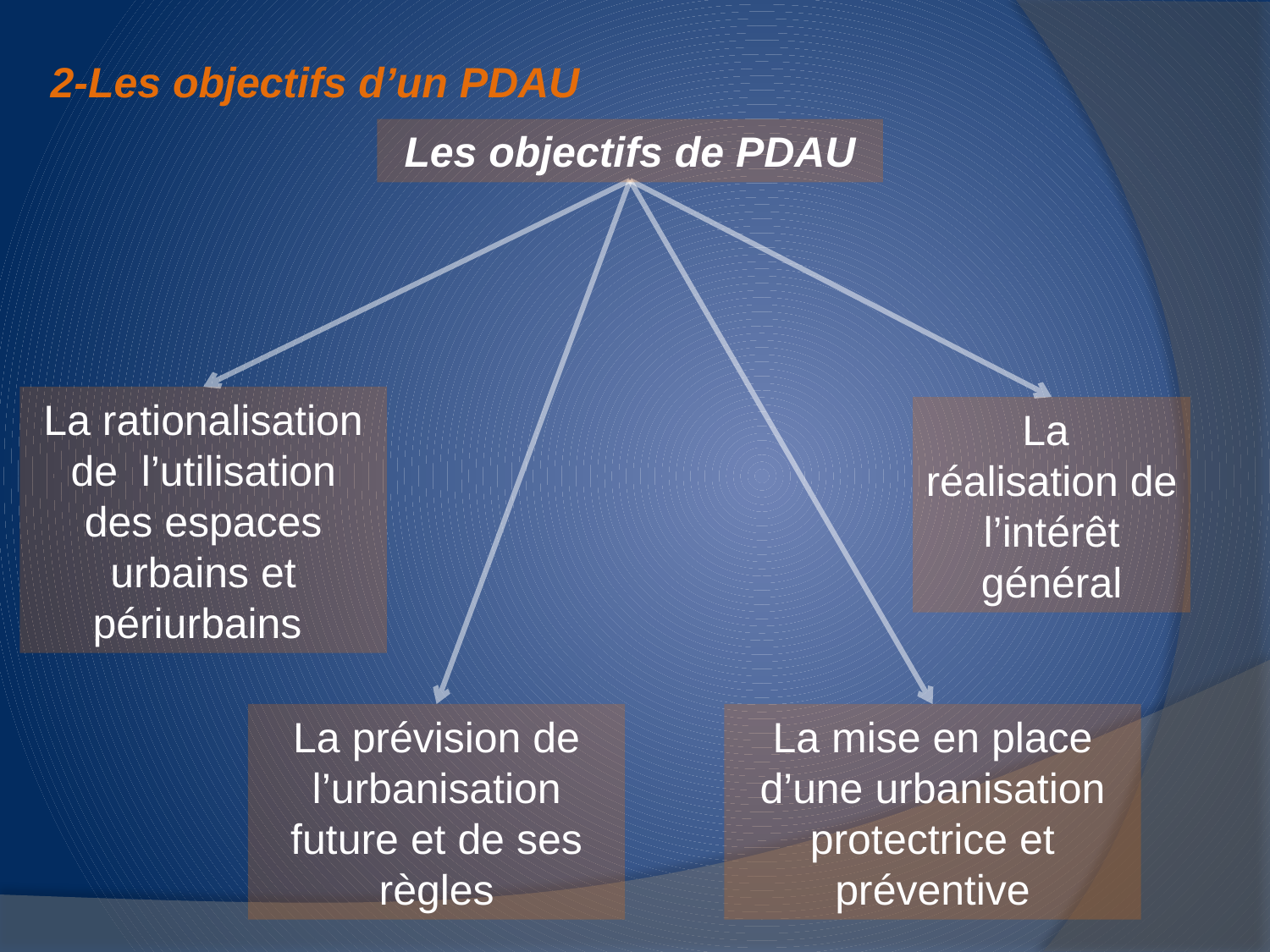

2-Les objectifs d’un PDAU
Les objectifs de PDAU
La rationalisation de  l’utilisation des espaces urbains et périurbains
La  réalisation de l’intérêt général
La prévision de l’urbanisation future et de ses règles
La mise en place d’une urbanisation protectrice et préventive